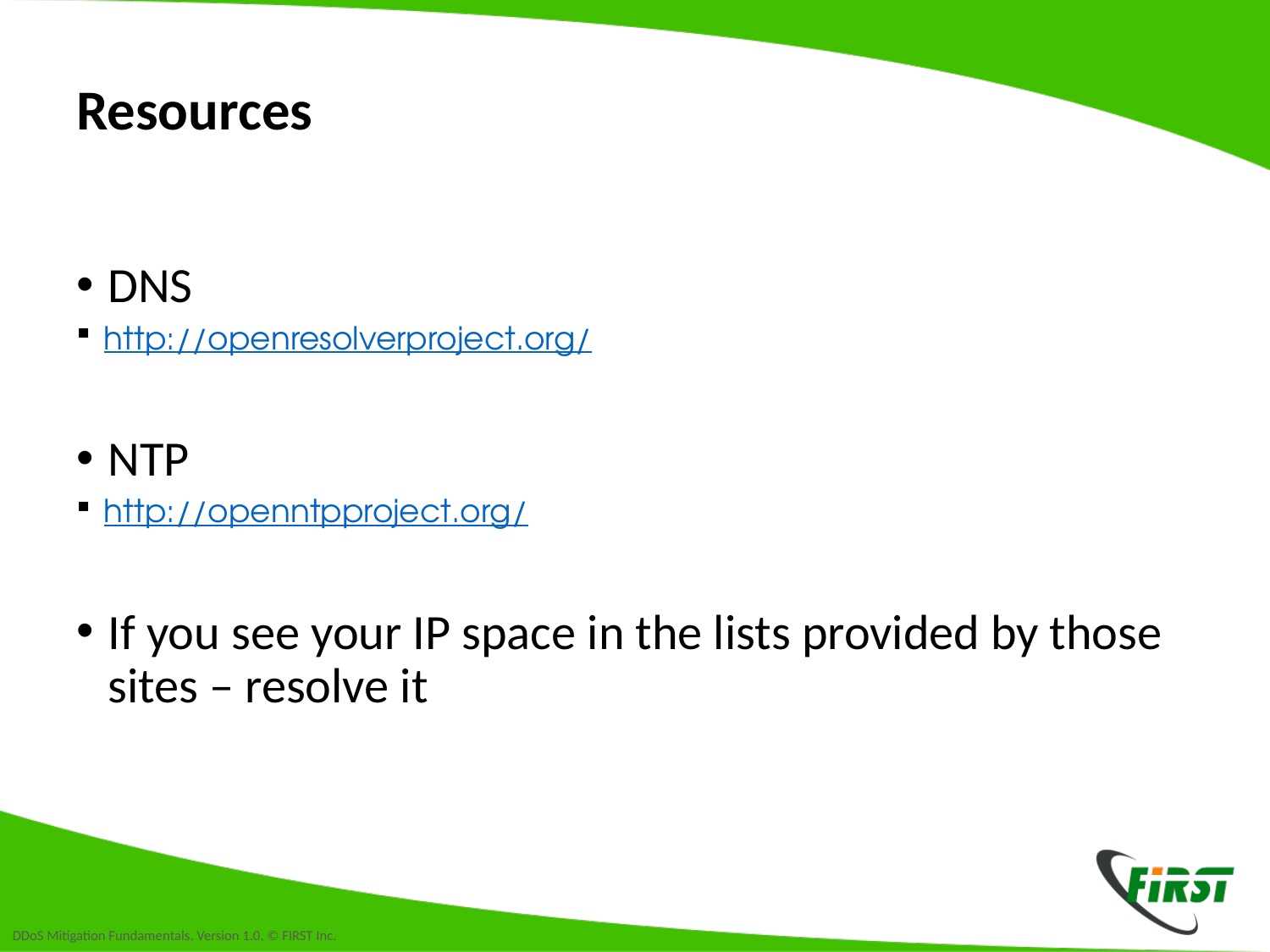

# Resources
DNS
http://openresolverproject.org/

NTP
http://openntpproject.org/

If you see your IP space in the lists provided by those sites – resolve it